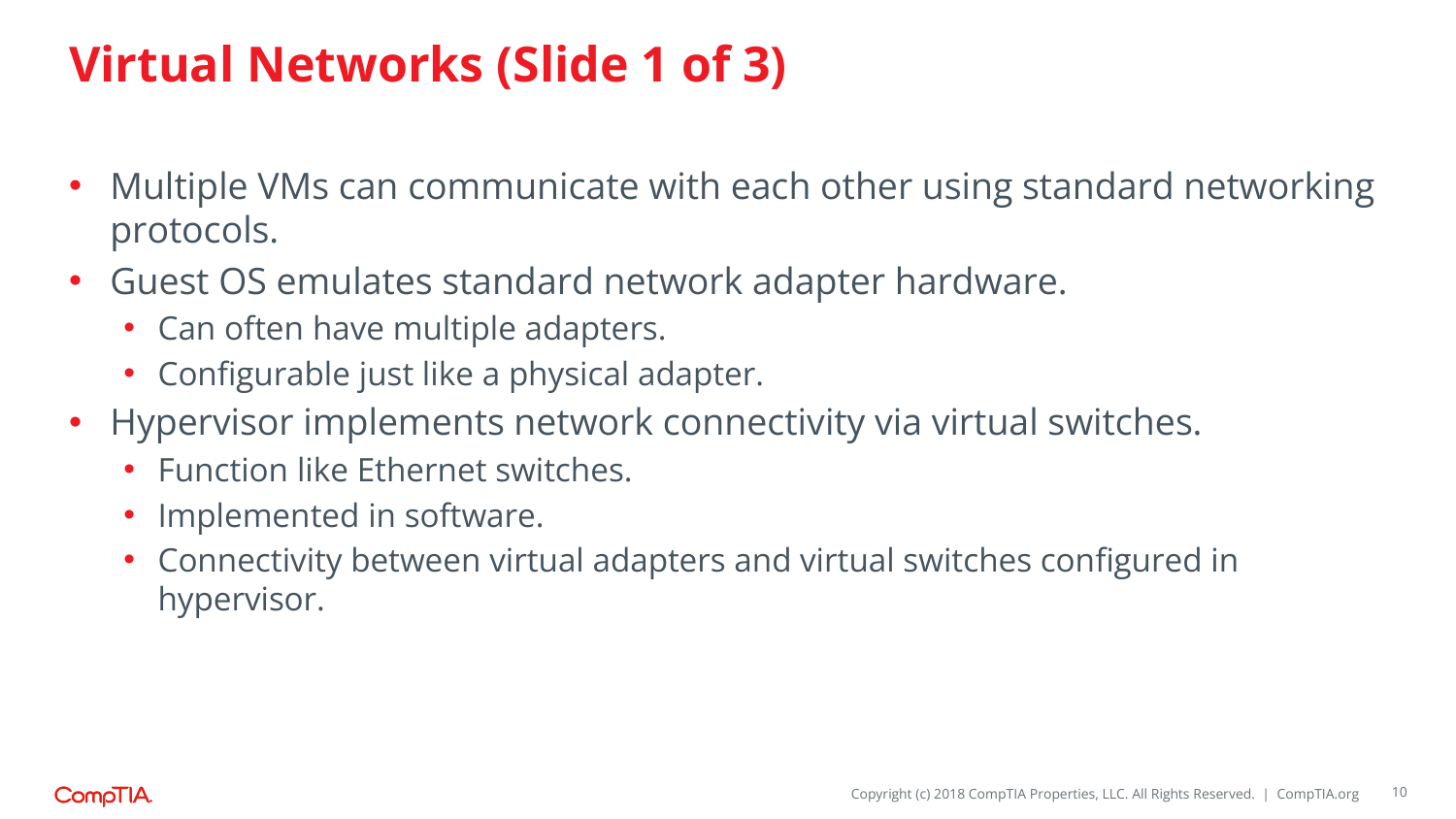

# Virtual Networks (Slide 1 of 3)
Multiple VMs can communicate with each other using standard networking protocols.
Guest OS emulates standard network adapter hardware.
Can often have multiple adapters.
Configurable just like a physical adapter.
Hypervisor implements network connectivity via virtual switches.
Function like Ethernet switches.
Implemented in software.
Connectivity between virtual adapters and virtual switches configured in hypervisor.
10